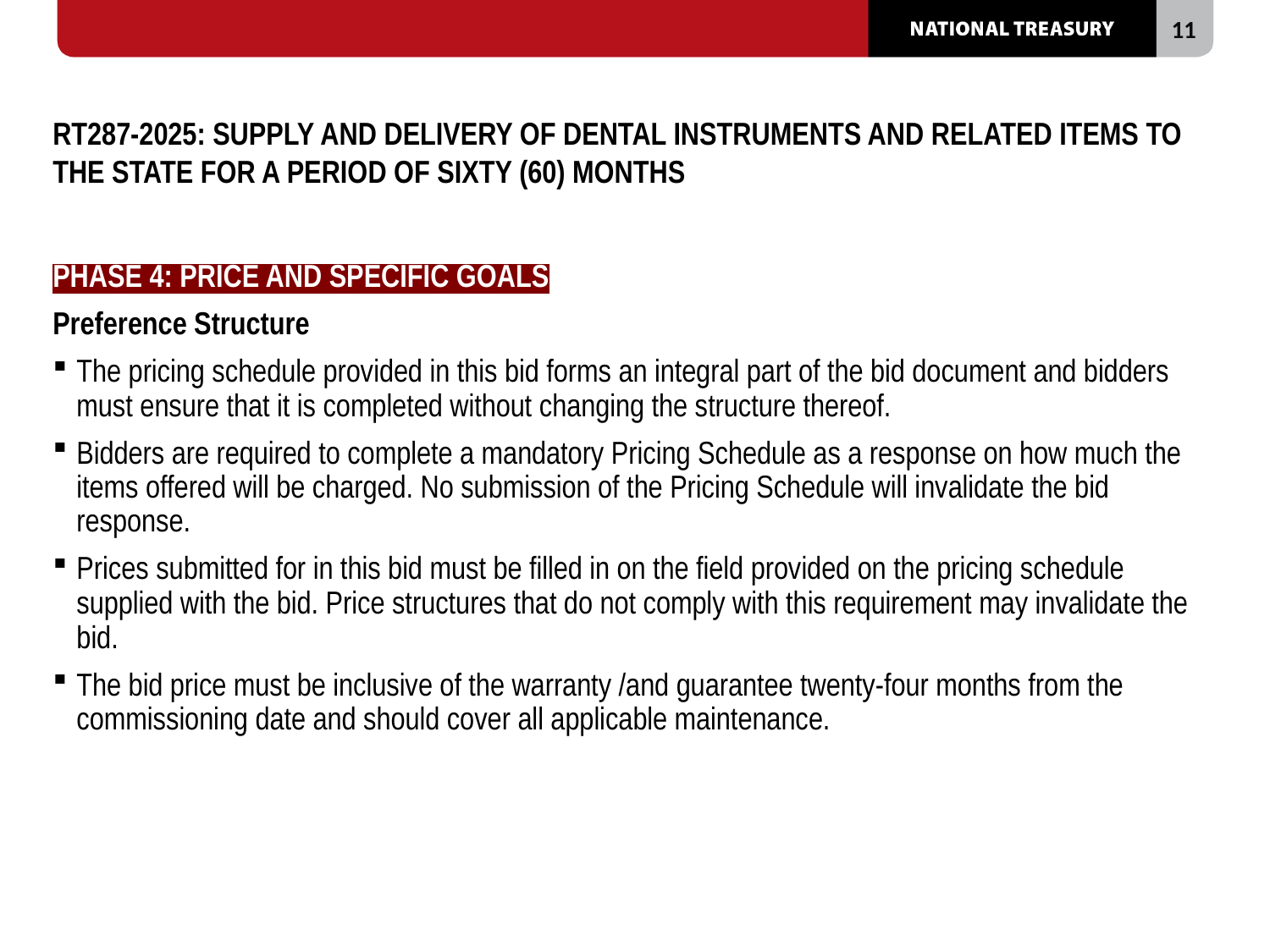

# RT287-2025: SUPPLY AND DELIVERY OF DENTAL INSTRUMENTS AND RELATED ITEMS TO THE STATE FOR A PERIOD OF SIXTY (60) MONTHS
PHASE 4: PRICE AND SPECIFIC GOALS
Preference Structure
The pricing schedule provided in this bid forms an integral part of the bid document and bidders must ensure that it is completed without changing the structure thereof.
Bidders are required to complete a mandatory Pricing Schedule as a response on how much the items offered will be charged. No submission of the Pricing Schedule will invalidate the bid response.
Prices submitted for in this bid must be filled in on the field provided on the pricing schedule supplied with the bid. Price structures that do not comply with this requirement may invalidate the bid.
The bid price must be inclusive of the warranty /and guarantee twenty-four months from the commissioning date and should cover all applicable maintenance.